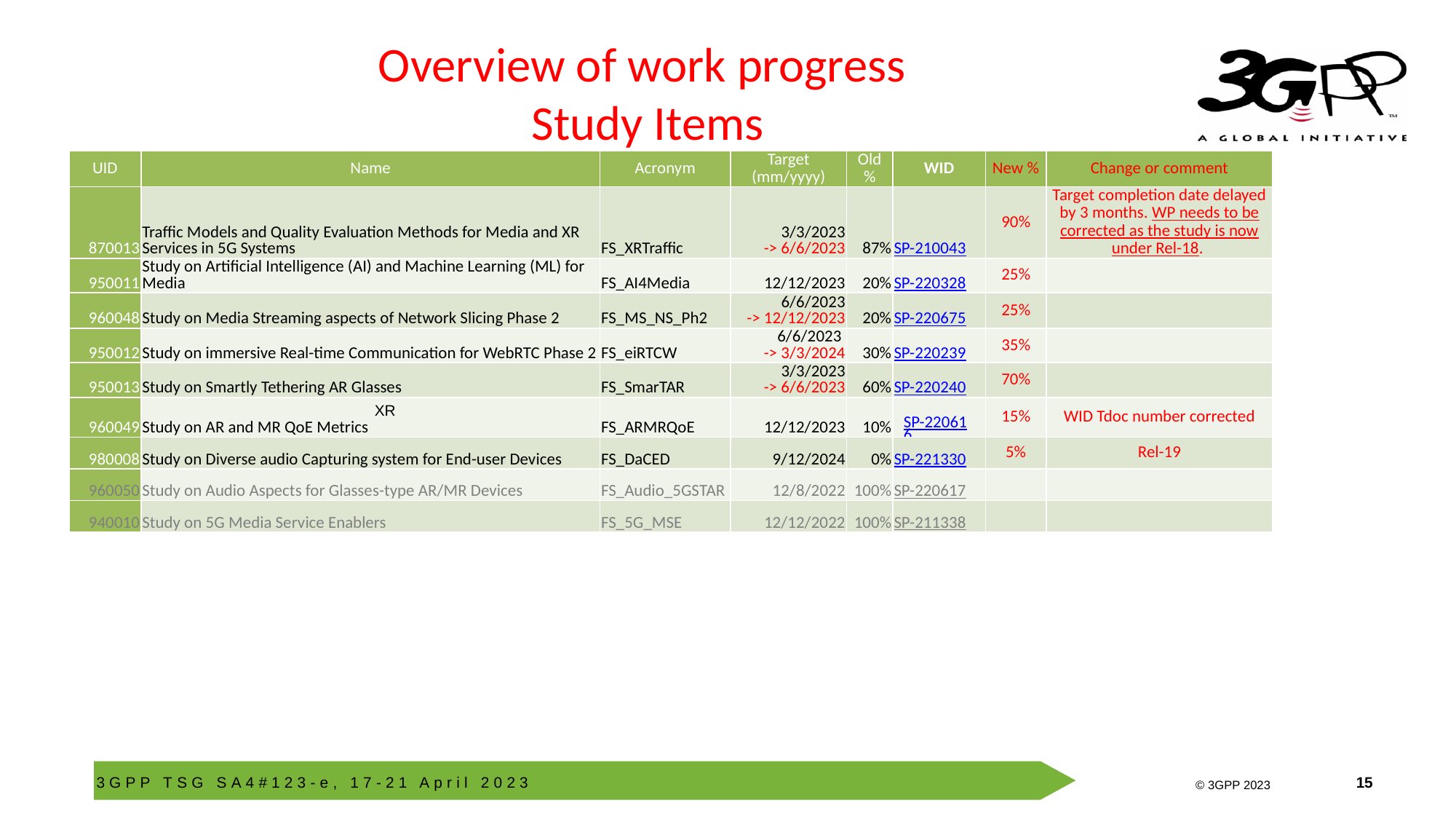

# Overview of work progress Study Items
| UID | Name | Acronym | Target (mm/yyyy) | Old % | WID | New % | Change or comment |
| --- | --- | --- | --- | --- | --- | --- | --- |
| 870013 | Traffic Models and Quality Evaluation Methods for Media and XR Services in 5G Systems | FS\_XRTraffic | 3/3/2023 -> 6/6/2023 | 87% | SP-210043 | 90% | Target completion date delayed by 3 months. WP needs to be corrected as the study is now under Rel-18. |
| 950011 | Study on Artificial Intelligence (AI) and Machine Learning (ML) for Media | FS\_AI4Media | 12/12/2023 | 20% | SP-220328 | 25% |  |
| 960048 | Study on Media Streaming aspects of Network Slicing Phase 2 | FS\_MS\_NS\_Ph2 | 6/6/2023 -> 12/12/2023 | 20% | SP-220675 | 25% |  |
| 950012 | Study on immersive Real-time Communication for WebRTC Phase 2 | FS\_eiRTCW | 6/6/2023 -> 3/3/2024 | 30% | SP-220239 | 35% |  |
| 950013 | Study on Smartly Tethering AR Glasses | FS\_SmarTAR | 3/3/2023 -> 6/6/2023 | 60% | SP-220240 | 70% |  |
| 960049 | Study on AR and MR QoE Metrics | FS\_ARMRQoE | 12/12/2023 | 10% | SP-220616 | 15% | WID Tdoc number corrected |
| 980008 | Study on Diverse audio Capturing system for End-user Devices | FS\_DaCED | 9/12/2024 | 0% | SP-221330 | 5% | Rel-19 |
| 960050 | Study on Audio Aspects for Glasses-type AR/MR Devices | FS\_Audio\_5GSTAR | 12/8/2022 | 100% | SP-220617 |  |  |
| 940010 | Study on 5G Media Service Enablers | FS\_5G\_MSE | 12/12/2022 | 100% | SP-211338 |  |  |
XR